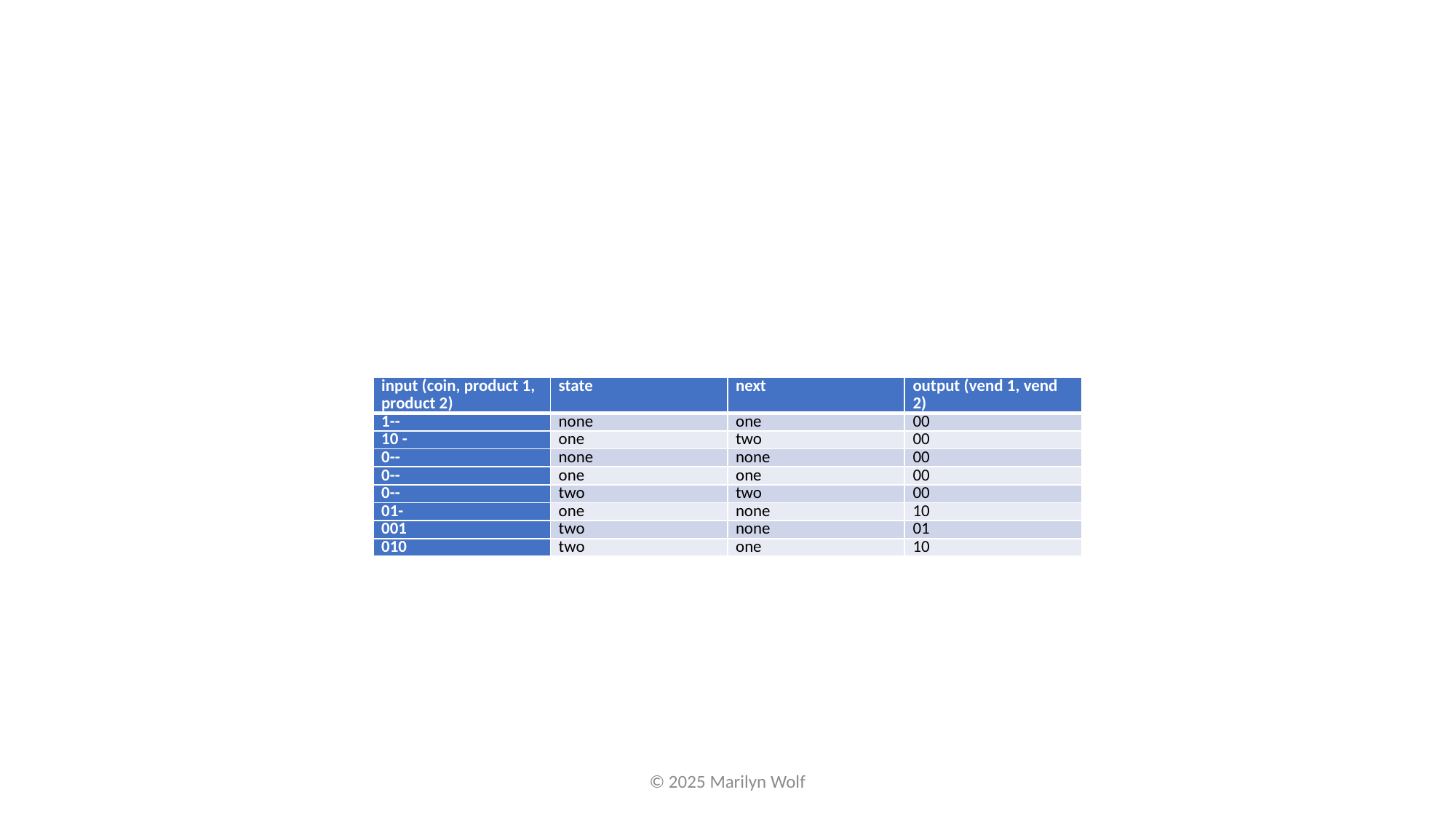

| input (coin, product 1, product 2) | state | next | output (vend 1, vend 2) |
| --- | --- | --- | --- |
| 1-- | none | one | 00 |
| 10 - | one | two | 00 |
| 0-- | none | none | 00 |
| 0-- | one | one | 00 |
| 0-- | two | two | 00 |
| 01- | one | none | 10 |
| 001 | two | none | 01 |
| 010 | two | one | 10 |
© 2025 Marilyn Wolf